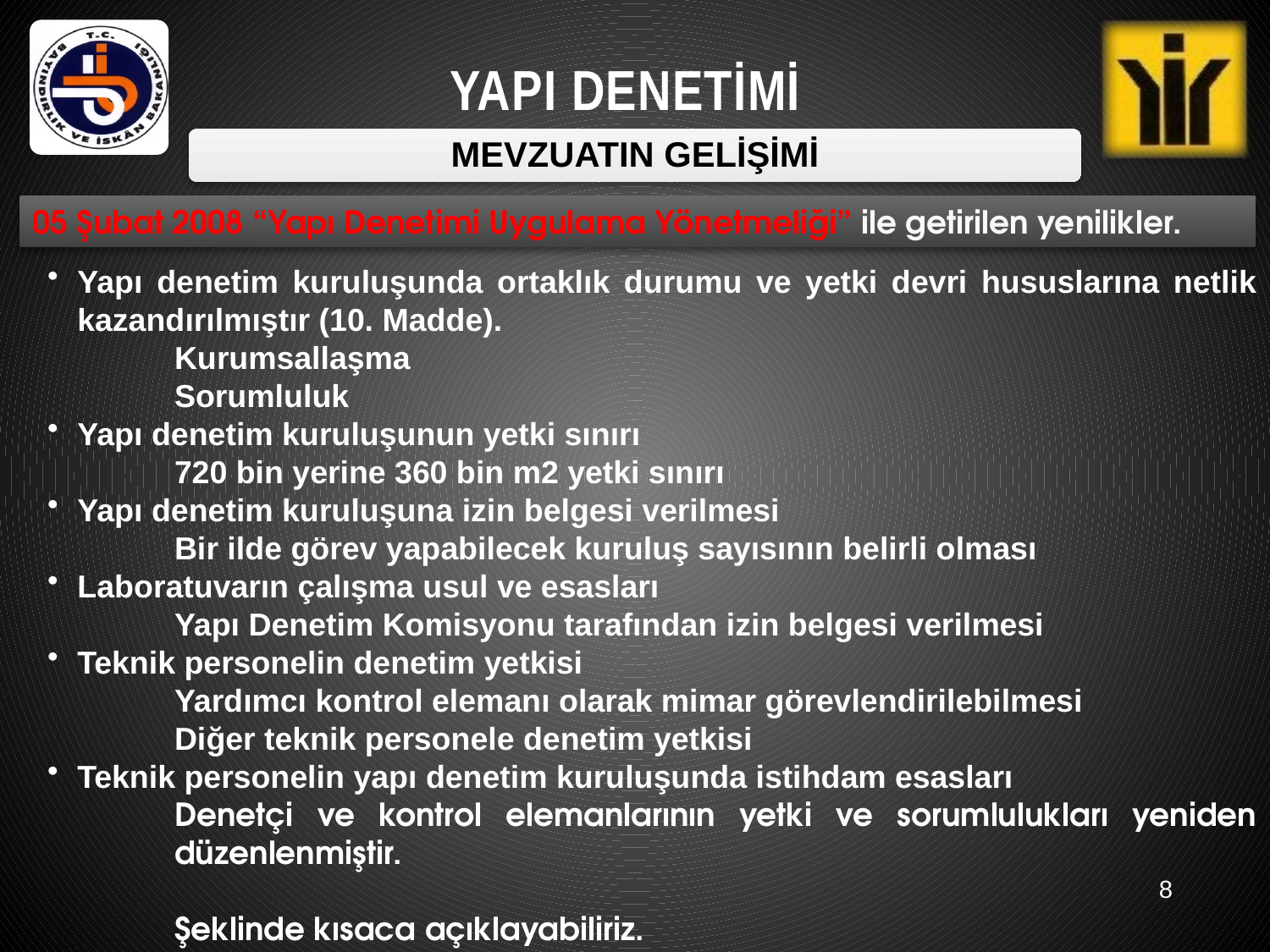

MEVZUATIN GELİŞİMİ
05 Şubat 2008 “Yapı Denetimi Uygulama Yönetmeliği” ile getirilen yenilikler.
Yapı denetim kuruluşunda ortaklık durumu ve yetki devri hususlarına netlik kazandırılmıştır (10. Madde).
	Kurumsallaşma
	Sorumluluk
Yapı denetim kuruluşunun yetki sınırı
	720 bin yerine 360 bin m2 yetki sınırı
Yapı denetim kuruluşuna izin belgesi verilmesi
	Bir ilde görev yapabilecek kuruluş sayısının belirli olması
Laboratuvarın çalışma usul ve esasları
	Yapı Denetim Komisyonu tarafından izin belgesi verilmesi
Teknik personelin denetim yetkisi
	Yardımcı kontrol elemanı olarak mimar görevlendirilebilmesi
	Diğer teknik personele denetim yetkisi
Teknik personelin yapı denetim kuruluşunda istihdam esasları
Denetçi ve kontrol elemanlarının yetki ve sorumlulukları yeniden düzenlenmiştir.

Şeklinde kısaca açıklayabiliriz.
8